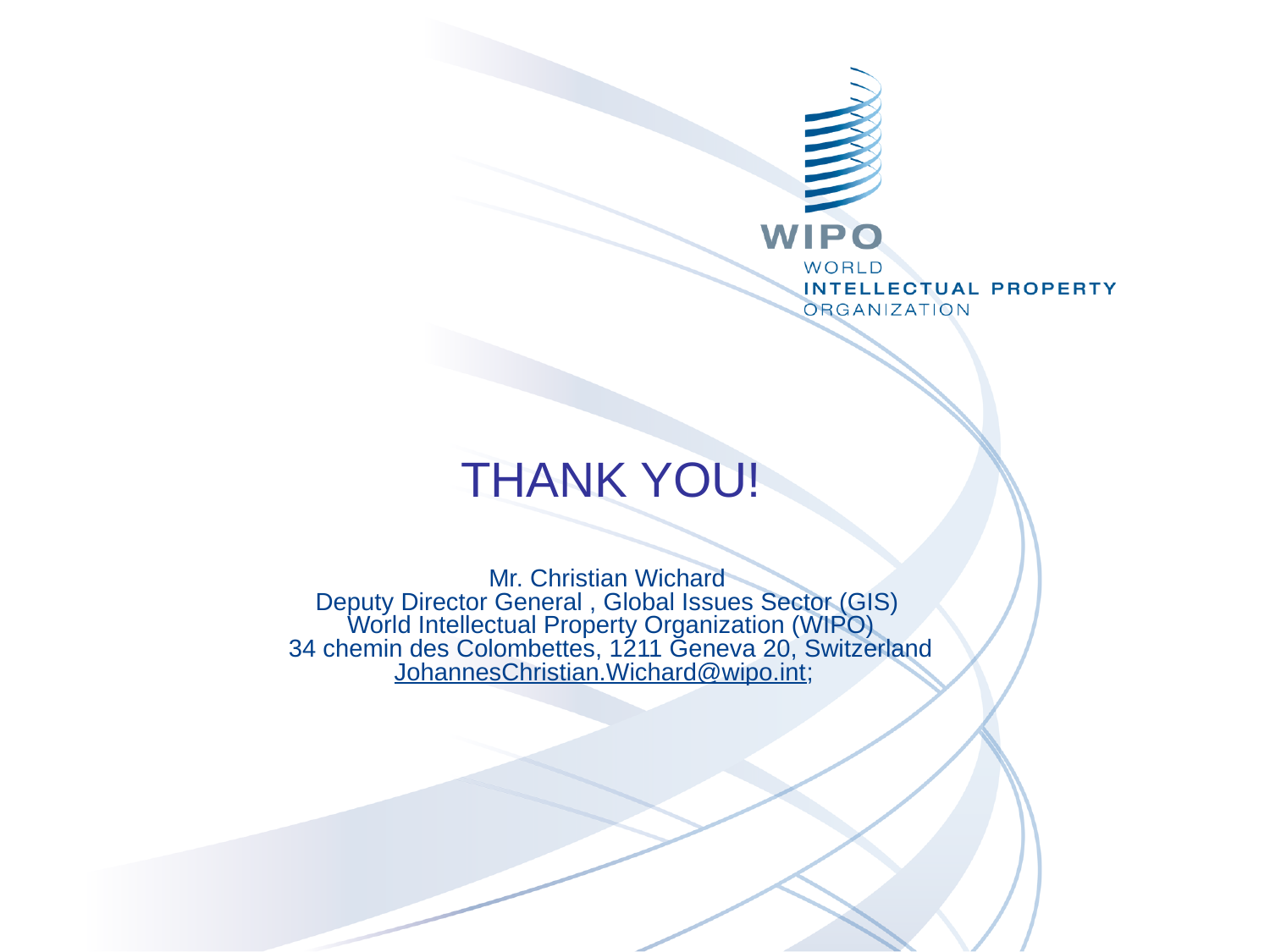

# THANK YOU! Mr. Christian Wichard Deputy Director General , Global Issues Sector (GIS) World Intellectual Property Organization (WIPO) 34 chemin des Colombettes, 1211 Geneva 20, Switzerland JohannesChristian.Wichard@wipo.int;